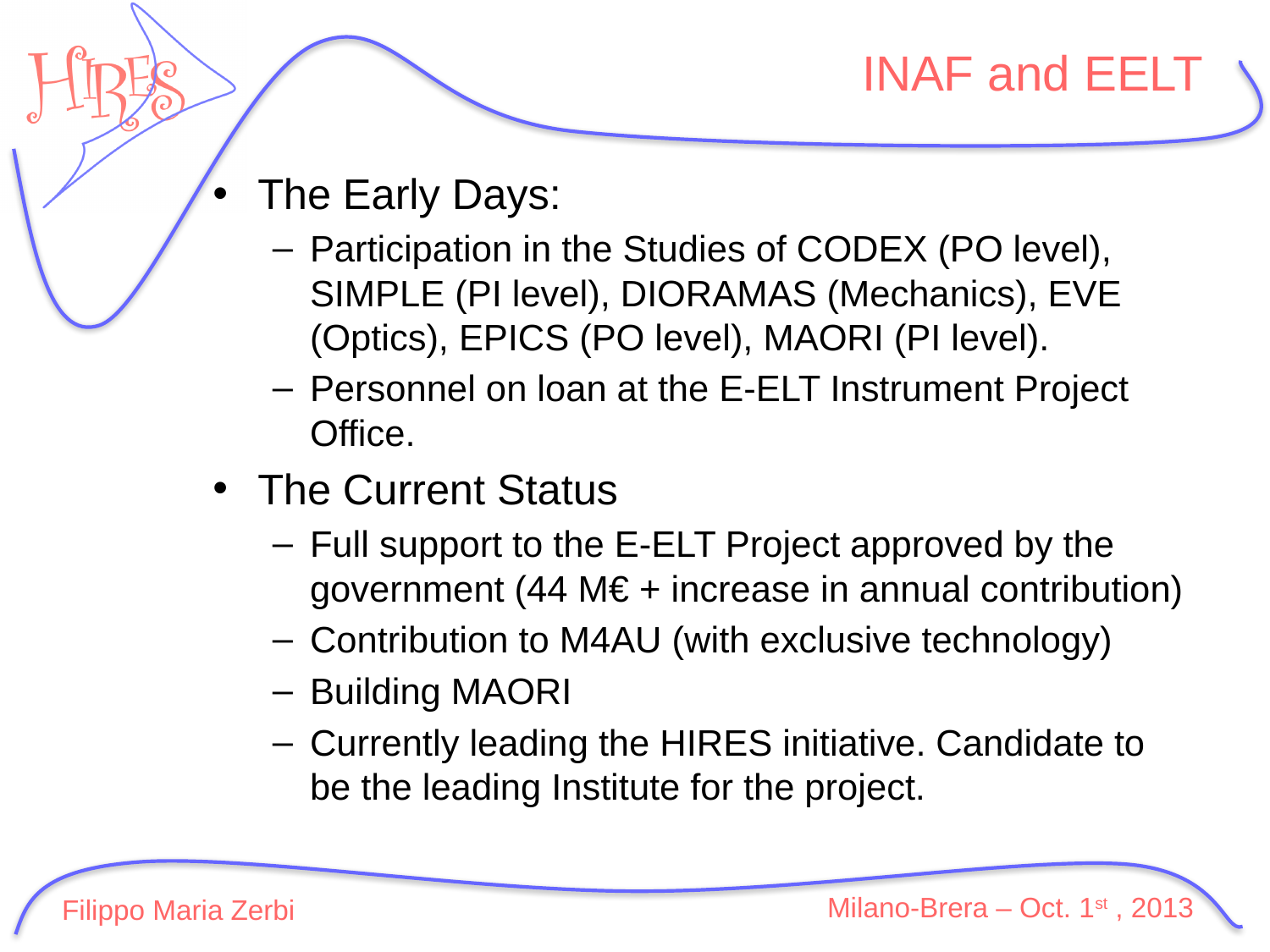

# INAF and EELT
The Early Days:
Participation in the Studies of CODEX (PO level), SIMPLE (PI level), DIORAMAS (Mechanics), EVE (Optics), EPICS (PO level), MAORI (PI level).
Personnel on loan at the E-ELT Instrument Project Office.
The Current Status
Full support to the E-ELT Project approved by the government (44 M€ + increase in annual contribution)
Contribution to M4AU (with exclusive technology)
Building MAORI
Currently leading the HIRES initiative. Candidate to be the leading Institute for the project.